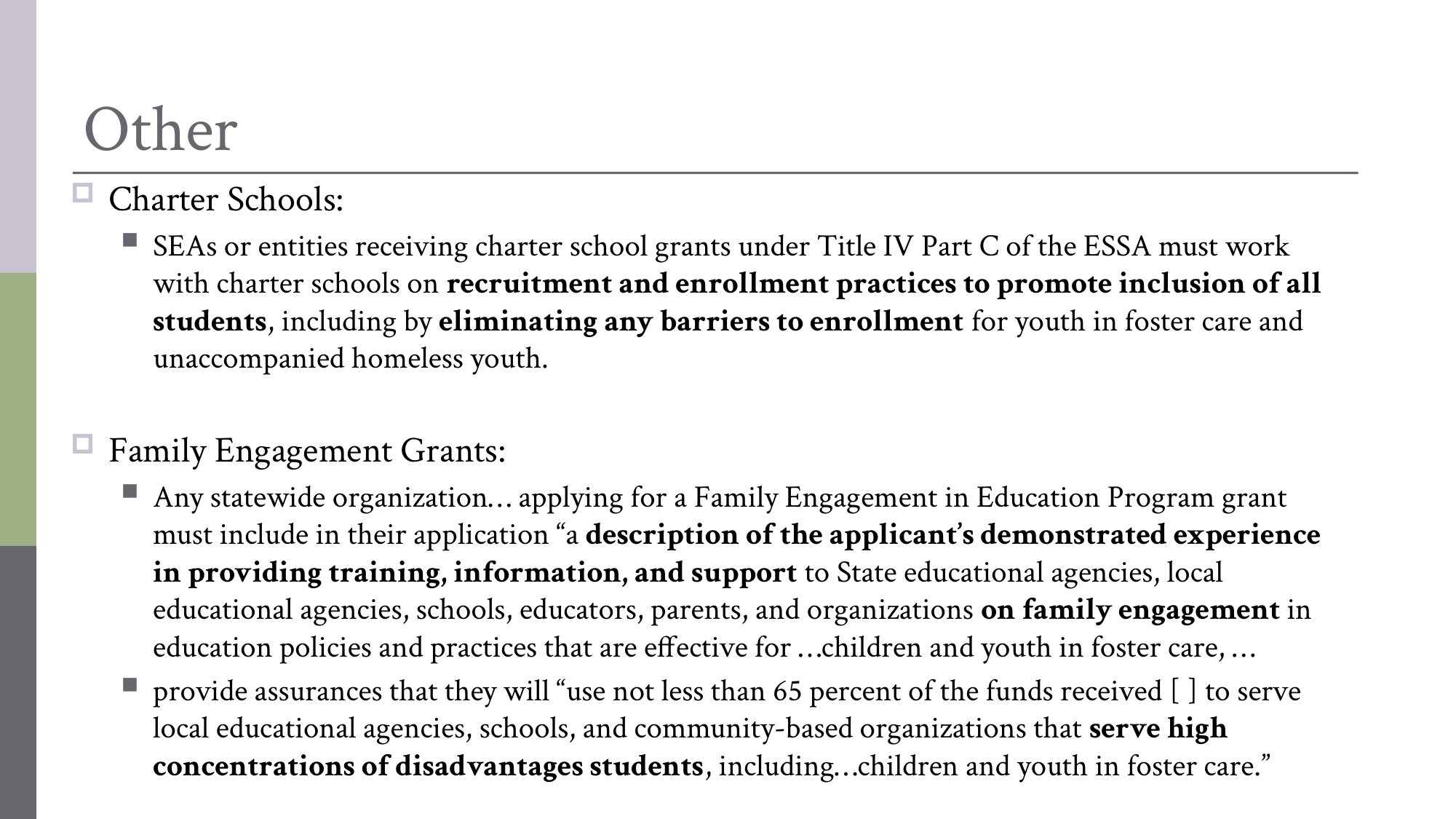

# Other
Charter Schools:
SEAs or entities receiving charter school grants under Title IV Part C of the ESSA must work with charter schools on recruitment and enrollment practices to promote inclusion of all students, including by eliminating any barriers to enrollment for youth in foster care and unaccompanied homeless youth.

Family Engagement Grants:
Any statewide organization… applying for a Family Engagement in Education Program grant must include in their application “a description of the applicant’s demonstrated experience in providing training, information, and support to State educational agencies, local educational agencies, schools, educators, parents, and organizations on family engagement in education policies and practices that are effective for …children and youth in foster care, …
provide assurances that they will “use not less than 65 percent of the funds received [ ] to serve local educational agencies, schools, and community-based organizations that serve high concentrations of disadvantages students, including…children and youth in foster care.”